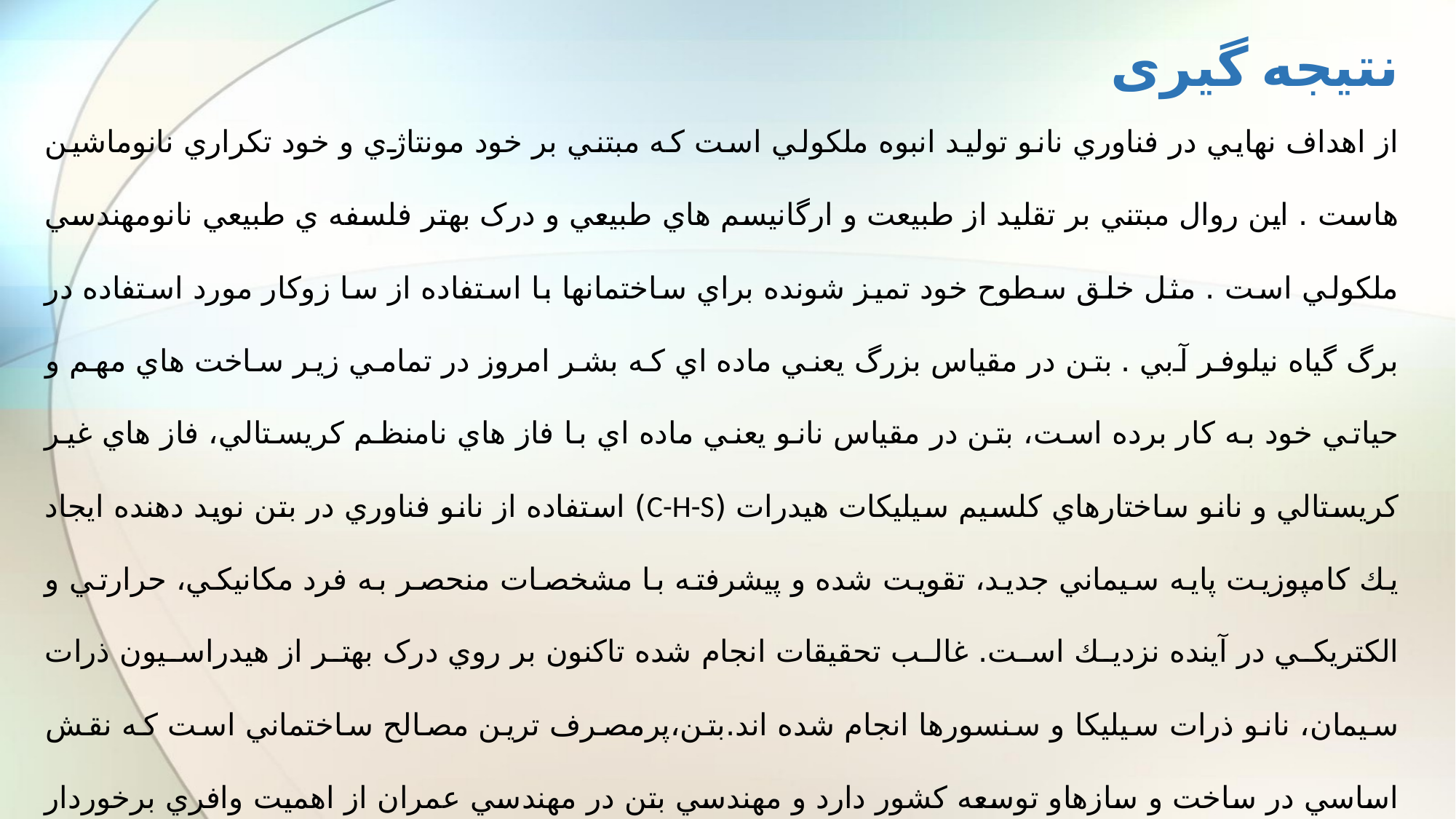

# نتیجه گیری
از اهداف نهايي در فناوري نانو توليد انبوه ملكولي است كه مبتني بر خود مونتاژي و خود تكراري نانوماشين هاست . اين روال مبتني بر تقليد از طبيعت و ارگانيسم هاي طبيعي و درک بهتر فلسفه ي طبيعي نانومهندسي ملكولي است . مثل خلق سطوح خود تميز شونده براي ساختمانها با استفاده از سا زوكار مورد استفاده در برگ گياه نيلوفر آبي . بتن در مقياس بزرگ يعني ماده اي كه بشر امروز در تمامي زير ساخت هاي مهم و حياتي خود به كار برده است، بتن در مقياس نانو يعني ماده اي با فاز هاي نامنظم كريستالي، فاز هاي غير كريستالي و نانو ساختارهاي كلسيم سيليكات هيدرات (C-H-S) استفاده از نانو فناوري در بتن نويد دهنده ايجاد يك كامپوزيت پايه سيماني جديد، تقويت شده و پيشرفته با مشخصات منحصر به فرد مكانيكي، حرارتي و الكتريكي در آينده نزديك است. غالب تحقيقات انجام شده تاكنون بر روي درک بهتر از هيدراسيون ذرات سيمان، نانو ذرات سيليكا و سنسورها انجام شده اند.بتن،پرمصرف ترين مصالح ساختماني است كه نقش اساسي در ساخت و سازهاو توسعه كشور دارد و مهندسي بتن در مهندسي عمران از اهميت وافري برخوردار است. با اين حال براي استفاده از علم نانو در صنعت بتن مي بايست چالش هاي زيادي كه باعث عدم واگذاري بودجه به پروژه هاي تحقيقاتي دانشگاه هاي كشور مي شود،برطرف شود و با تغيير در روند سياست هاي كلان كشور و مشكلات تحريم وورود نانو ذرات كه بسيار هزينه بر است و كشورهايي چون امريكا،ژاپن و آلمان از سردم داران بزرگ اين تكنولوژي اند، بتوانيم اين مسائل را حل كنيم.